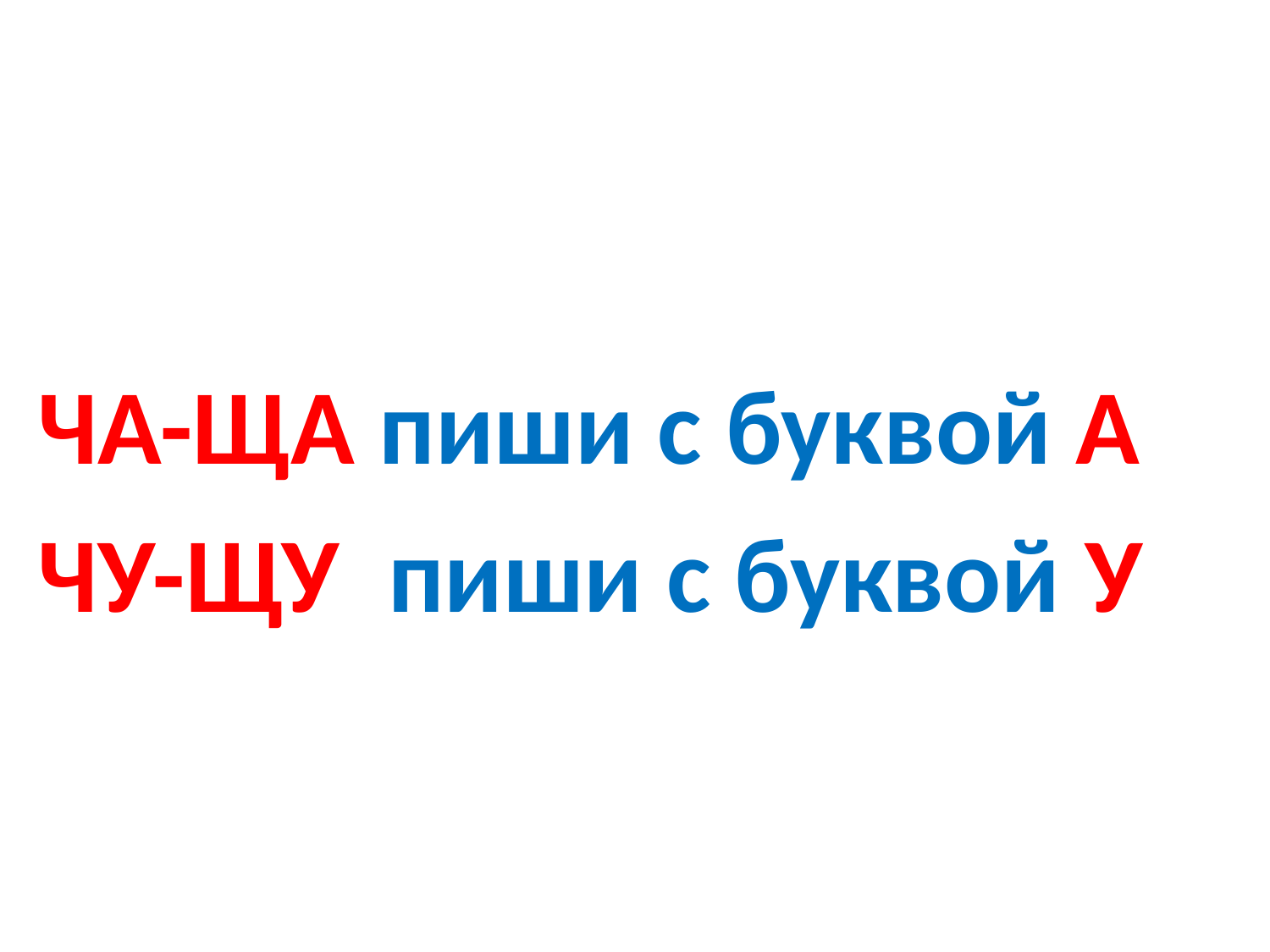

#

ЧА-ЩА пиши с буквой А
ЧУ-ЩУ  пиши с буквой У